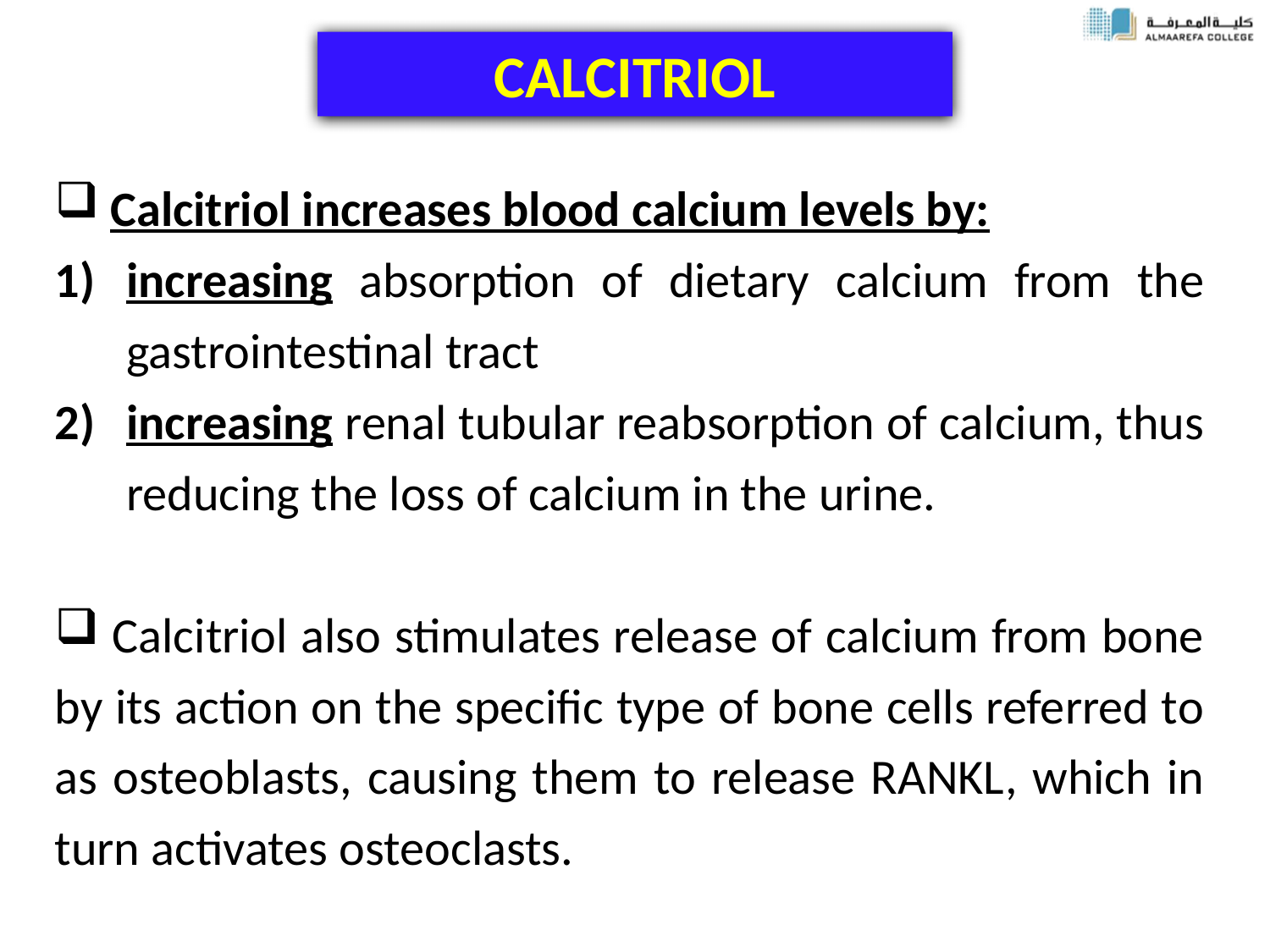

# CALCITRIOL
 Calcitriol increases blood calcium levels by:
increasing absorption of dietary calcium from the gastrointestinal tract
increasing renal tubular reabsorption of calcium, thus reducing the loss of calcium in the urine.

 Calcitriol also stimulates release of calcium from bone by its action on the specific type of bone cells referred to as osteoblasts, causing them to release RANKL, which in turn activates osteoclasts.